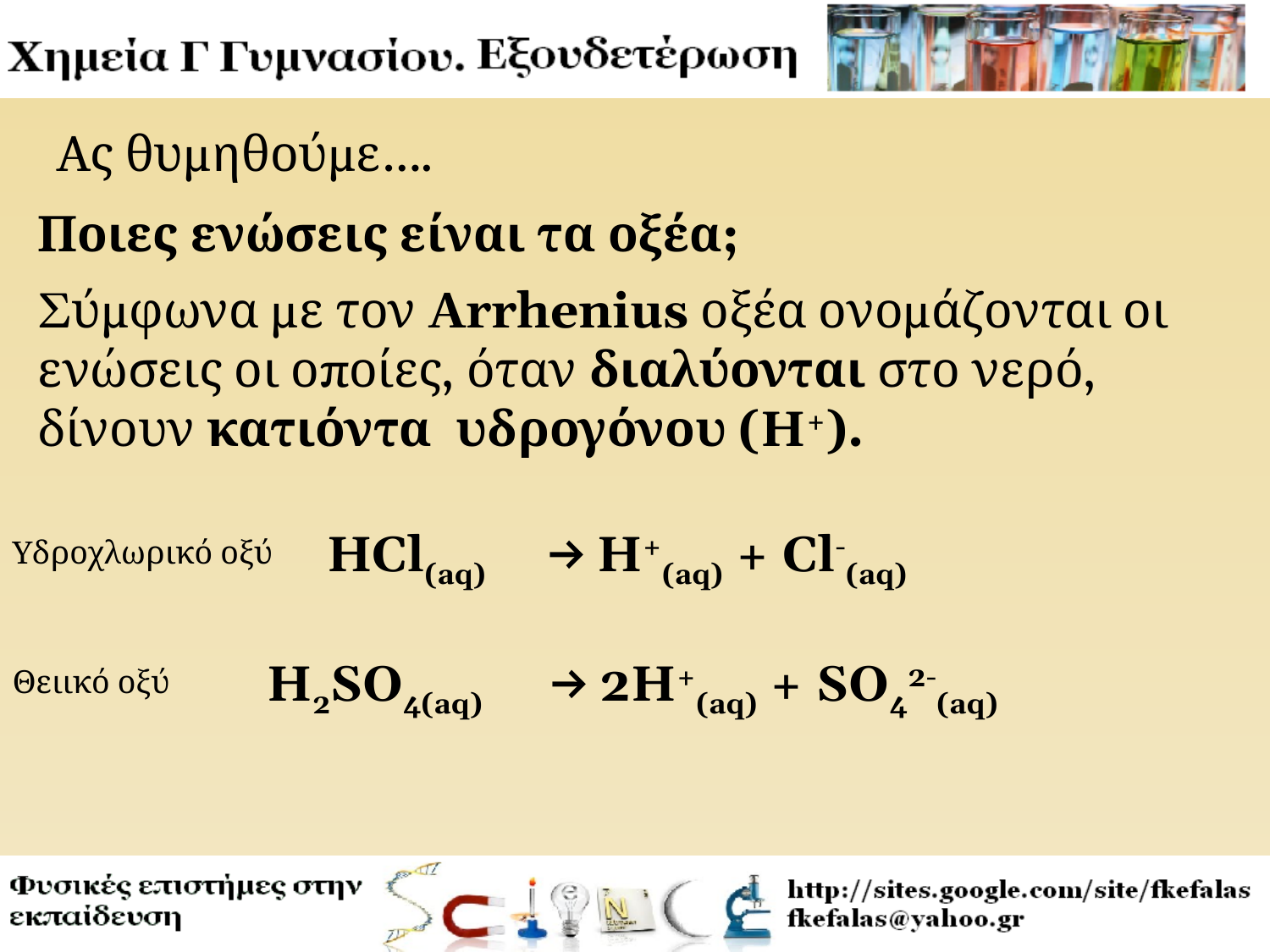

Ας θυμηθούμε….
Ποιες ενώσεις είναι τα οξέα;

Σύμφωνα με τον Arrhenius οξέα ονομάζονται οι ενώσεις οι οποίες, όταν διαλύονται στο νερό, δίνουν κατιόντα  υδρογόνου (Η+).
HCl(aq)
→ H+(aq) + Cl-(aq)
Υδροχλωρικό οξύ
H2SO4(aq)
→ 2H+(aq) + SO42-(aq)
Θειικό οξύ